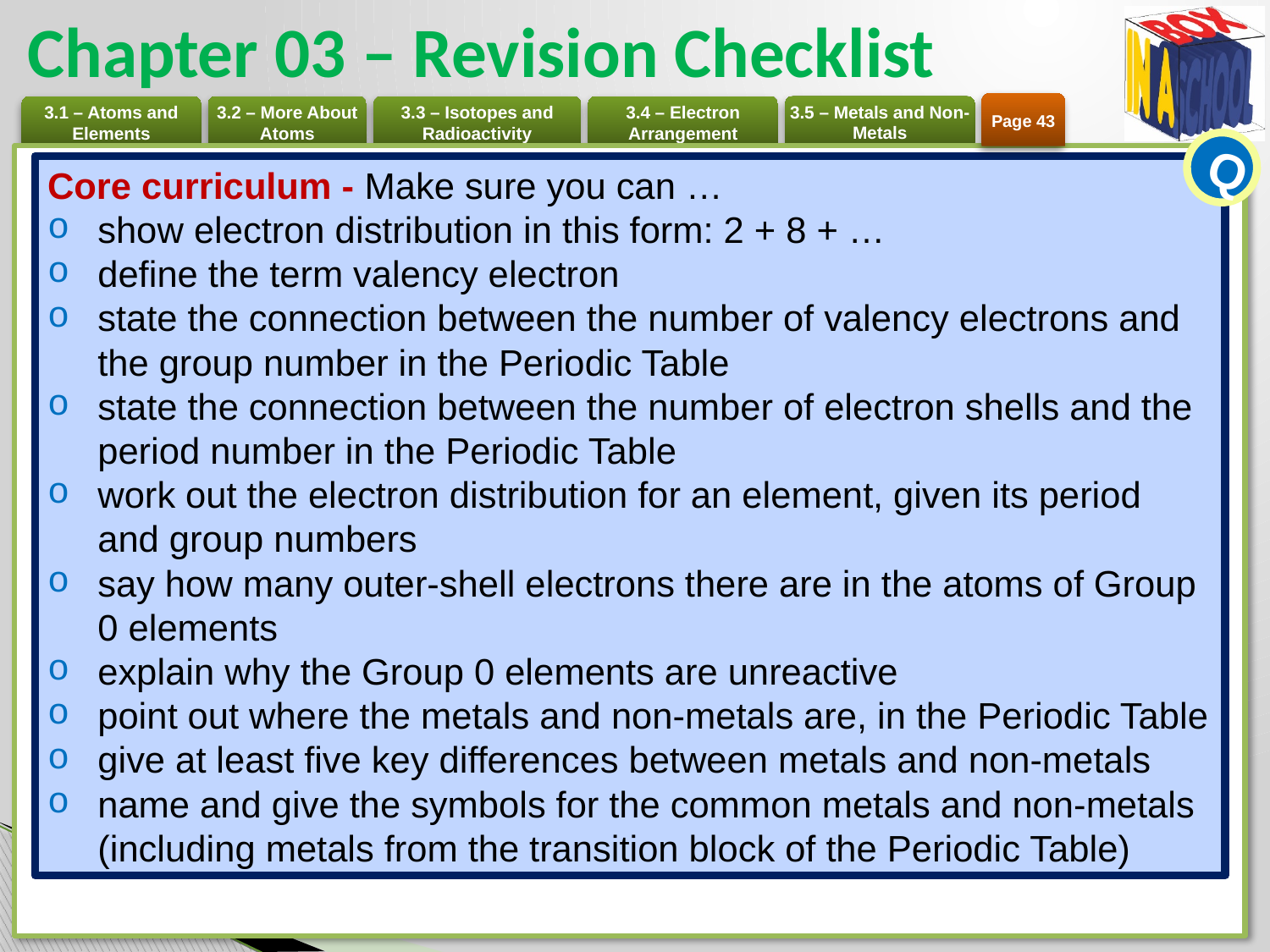

# Chapter 03 – Revision Checklist
Page 43
Q
Core curriculum - Make sure you can …
show electron distribution in this form: 2 + 8 + …
define the term valency electron
state the connection between the number of valency electrons and the group number in the Periodic Table
state the connection between the number of electron shells and the period number in the Periodic Table
work out the electron distribution for an element, given its period and group numbers
say how many outer-shell electrons there are in the atoms of Group 0 elements
explain why the Group 0 elements are unreactive
point out where the metals and non-metals are, in the Periodic Table
give at least five key differences between metals and non-metals
name and give the symbols for the common metals and non-metals (including metals from the transition block of the Periodic Table)